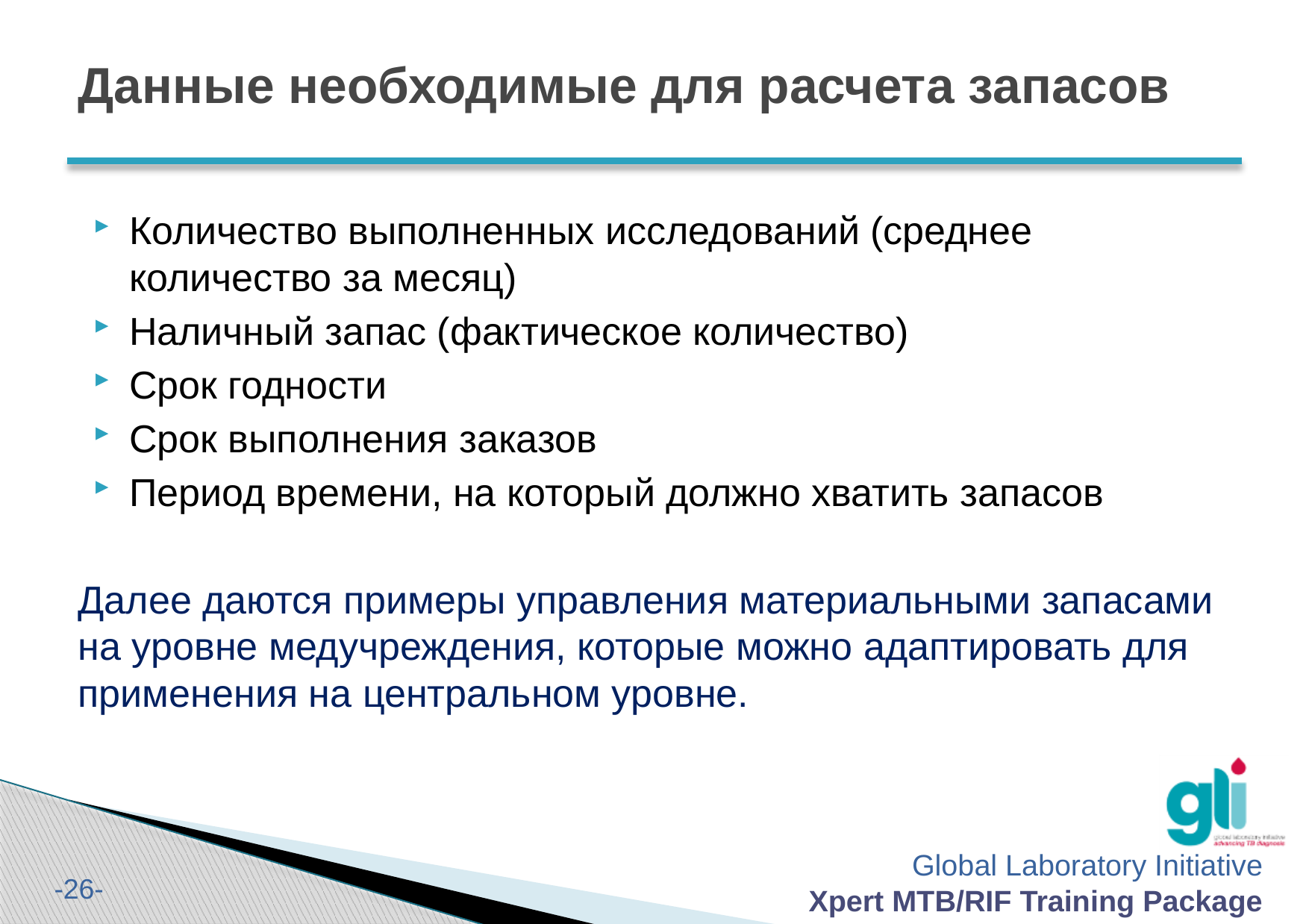

# Данные необходимые для расчета запасов
Количество выполненных исследований (среднее количество за месяц)
Наличный запас (фактическое количество)
Срок годности
Срок выполнения заказов
Период времени, на который должно хватить запасов

Далее даются примеры управления материальными запасами на уровне медучреждения, которые можно адаптировать для применения на центральном уровне.